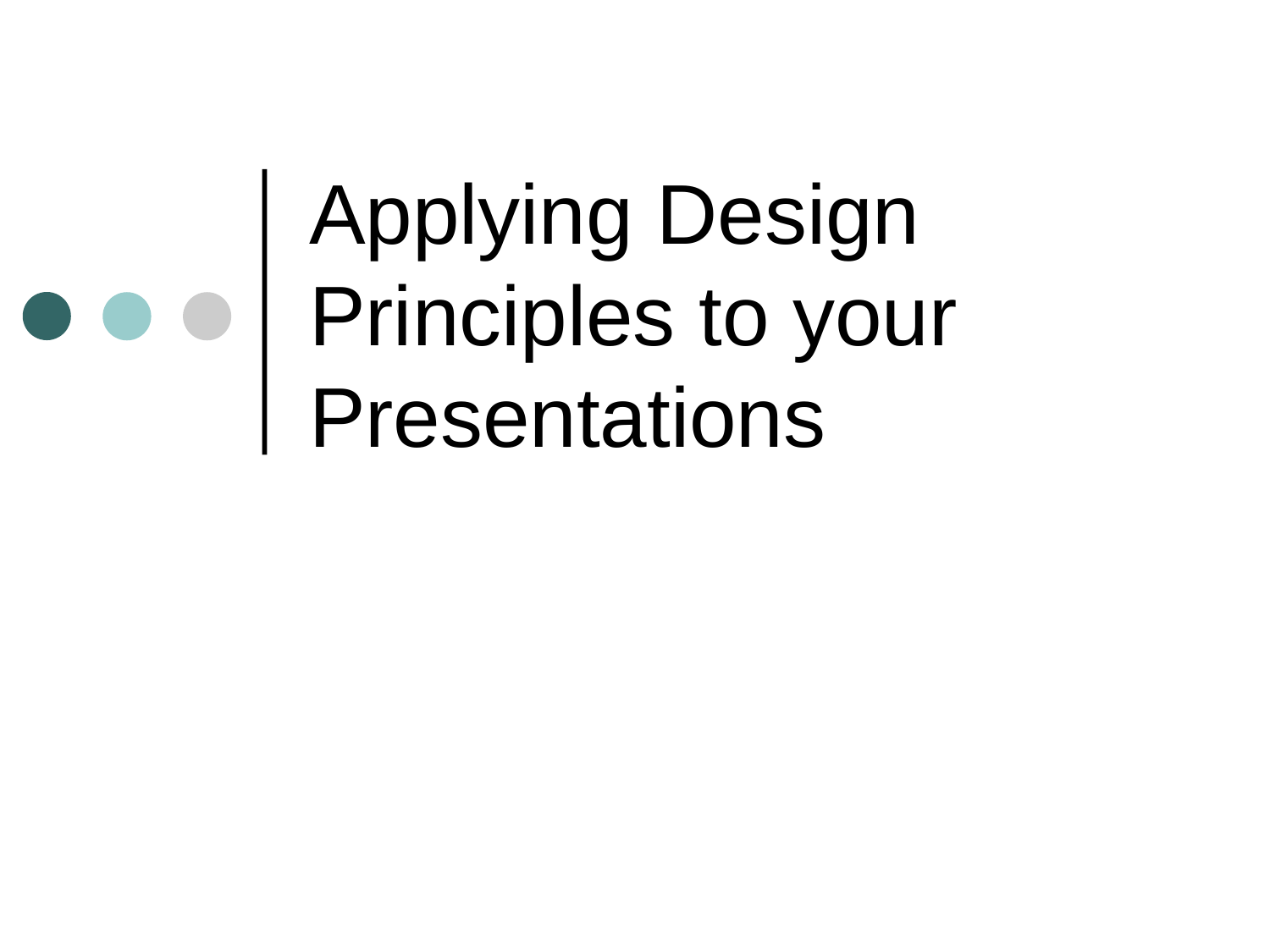

# Applying Design Principles to your Presentations